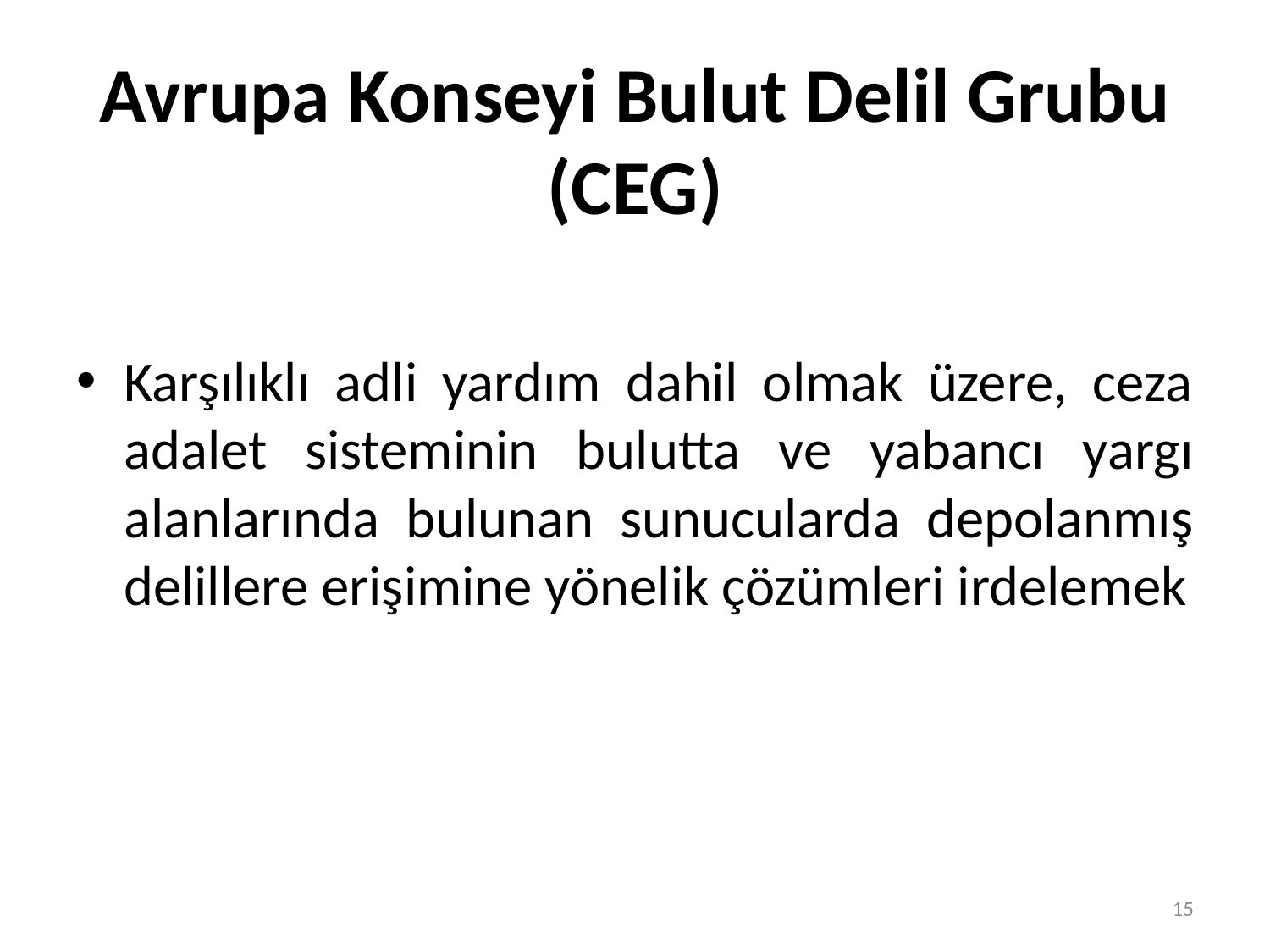

# Avrupa Konseyi Bulut Delil Grubu (CEG)
Karşılıklı adli yardım dahil olmak üzere, ceza adalet sisteminin bulutta ve yabancı yargı alanlarında bulunan sunucularda depolanmış delillere erişimine yönelik çözümleri irdelemek
15